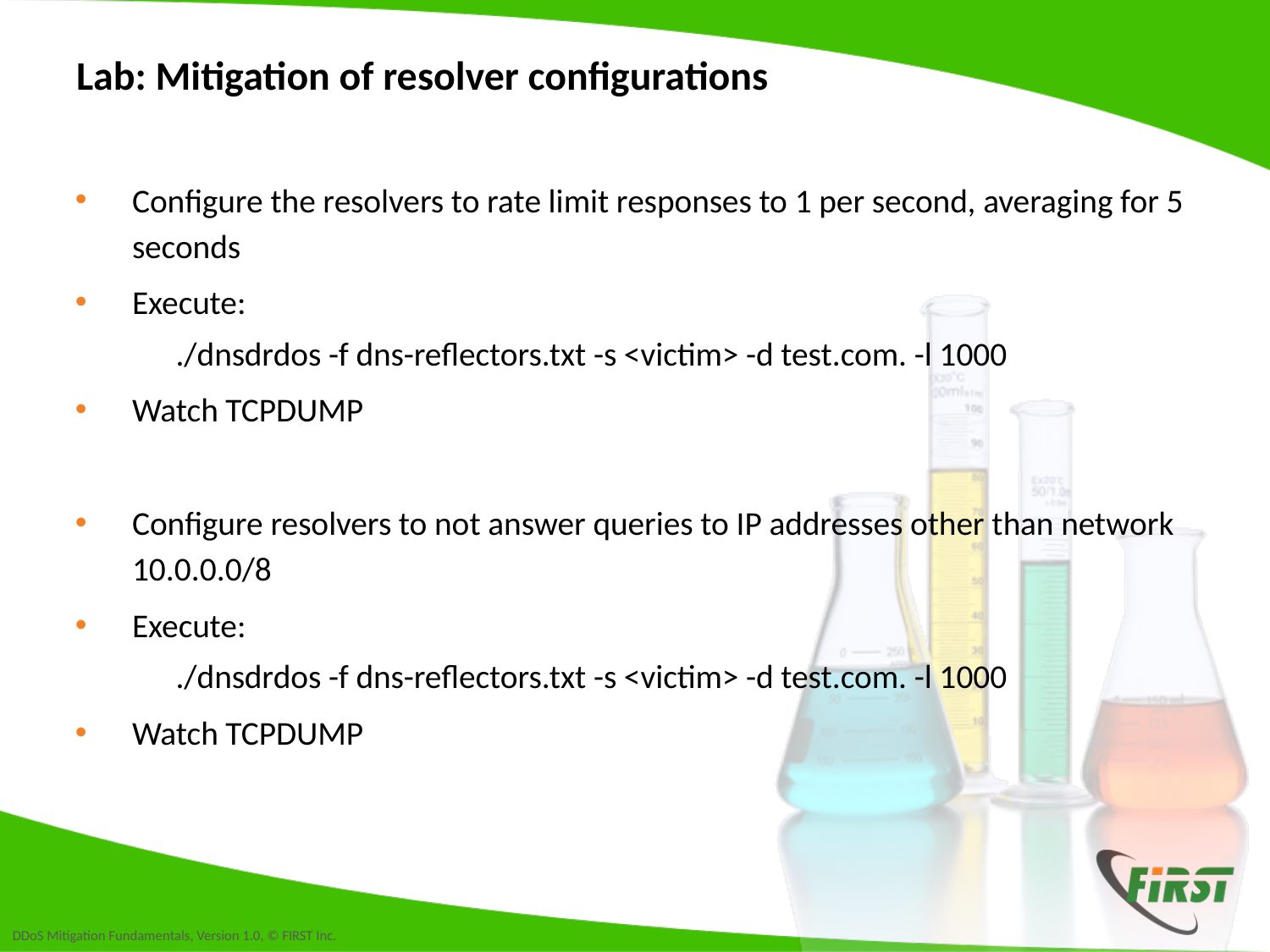

# Lab: Mitigation of resolver configurations
Configure the resolvers to rate limit responses to 1 per second, averaging for 5 seconds
Execute:
./dnsdrdos -f dns-reflectors.txt -s <victim> -d test.com. -l 1000
Watch TCPDUMP

Configure resolvers to not answer queries to IP addresses other than network 10.0.0.0/8
Execute:
./dnsdrdos -f dns-reflectors.txt -s <victim> -d test.com. -l 1000
Watch TCPDUMP